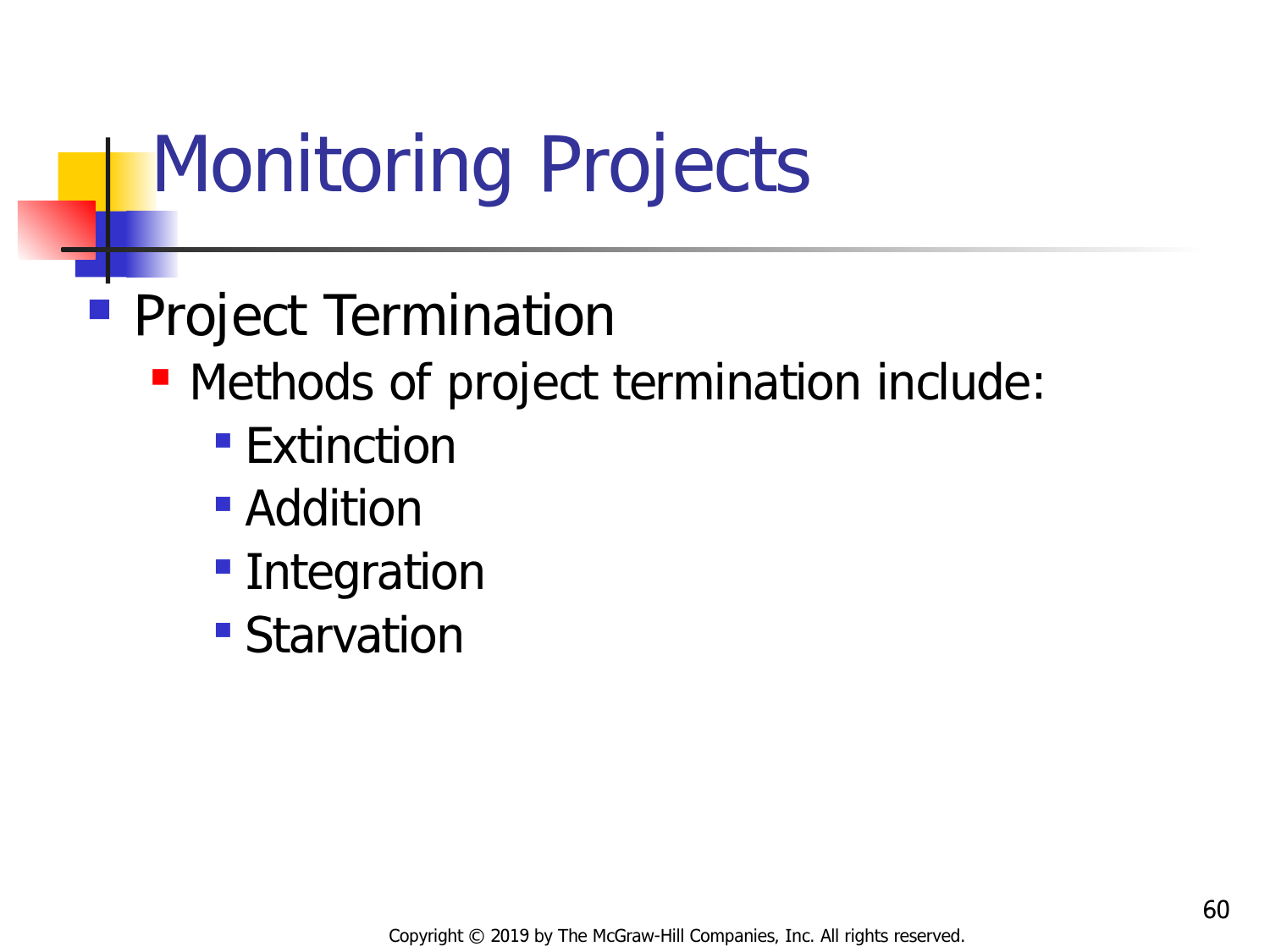

# Monitoring Projects
Project Termination
Methods of project termination include:
Extinction
Addition
Integration
Starvation

60
Copyright © 2019 by The McGraw-Hill Companies, Inc. All rights reserved.